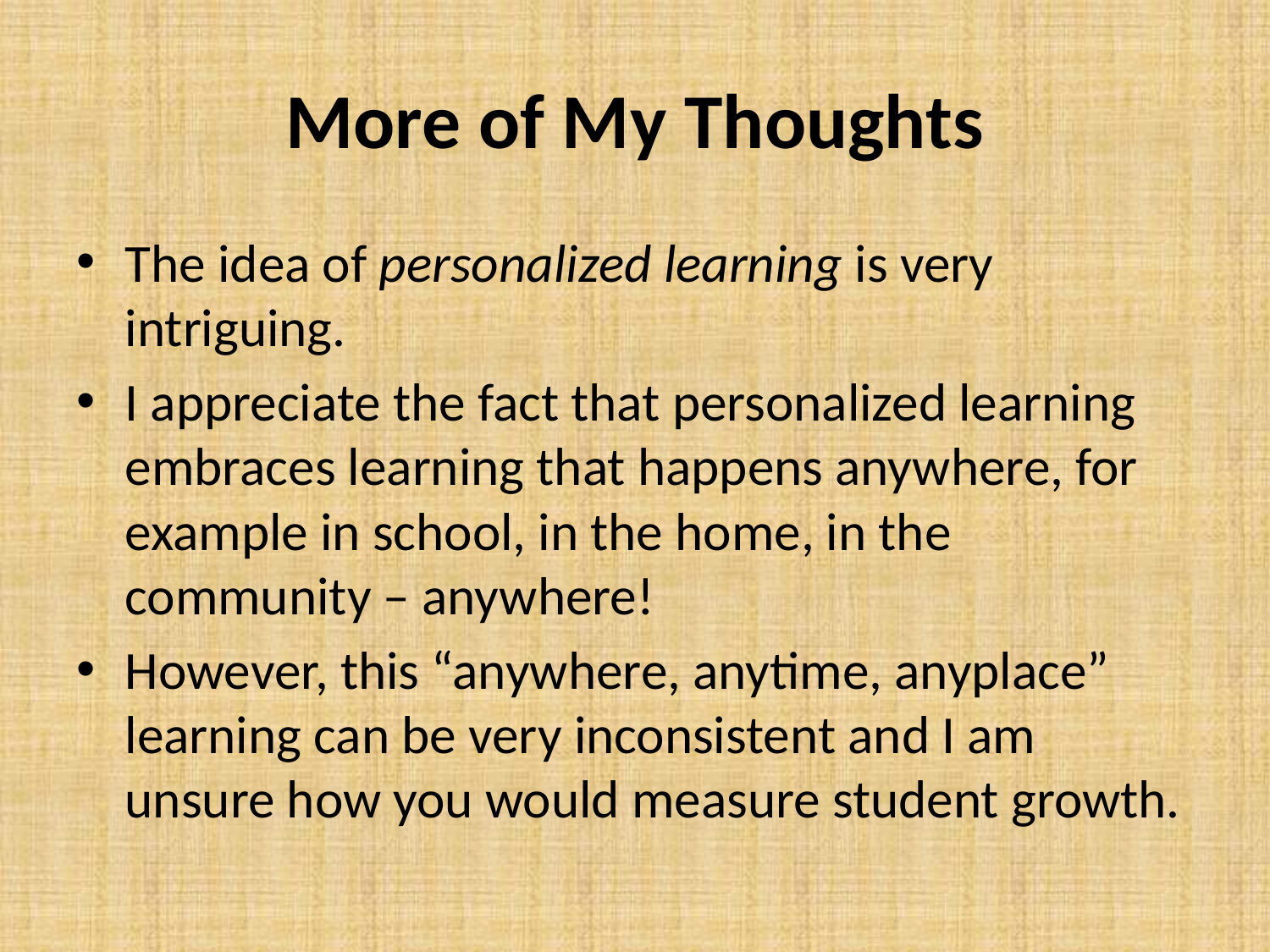

# More of My Thoughts
The idea of personalized learning is very intriguing.
I appreciate the fact that personalized learning embraces learning that happens anywhere, for example in school, in the home, in the community – anywhere!
However, this “anywhere, anytime, anyplace” learning can be very inconsistent and I am unsure how you would measure student growth.